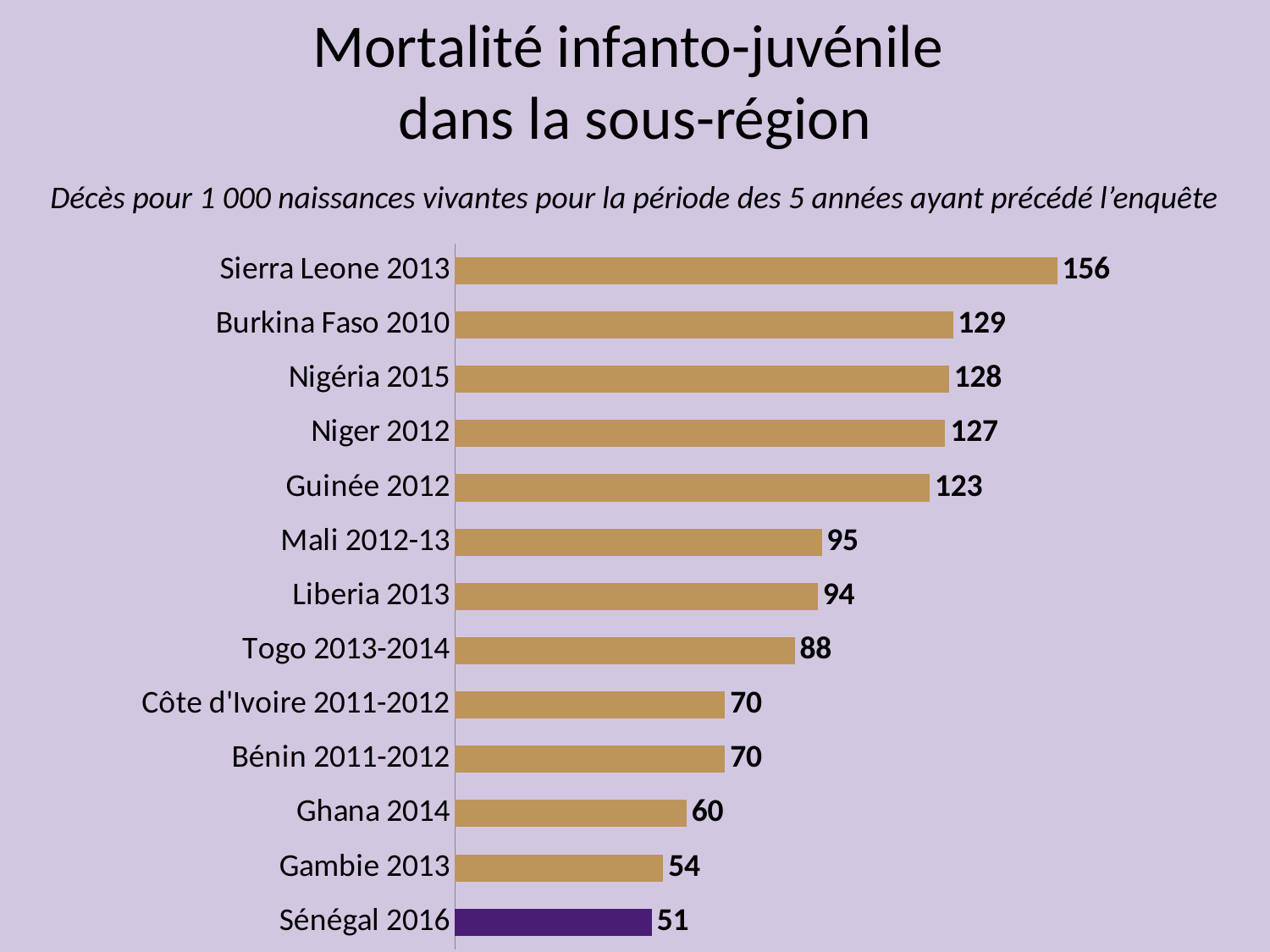

Mortalité infanto-juvénile
dans la sous-région
Décès pour 1 000 naissances vivantes pour la période des 5 années ayant précédé l’enquête

### Chart

| Category | Column1 |
|---|---|
| Sénégal 2016 | 51.0 |
| Gambie 2013 | 54.0 |
| Ghana 2014 | 60.0 |
| Bénin 2011-2012 | 70.0 |
| Côte d'Ivoire 2011-2012 | 70.0 |
| Togo 2013-2014 | 88.0 |
| Liberia 2013 | 94.0 |
| Mali 2012-13 | 95.0 |
| Guinée 2012 | 123.0 |
| Niger 2012 | 127.0 |
| Nigéria 2015 | 128.0 |
| Burkina Faso 2010 | 129.0 |
| Sierra Leone 2013 | 156.0 |